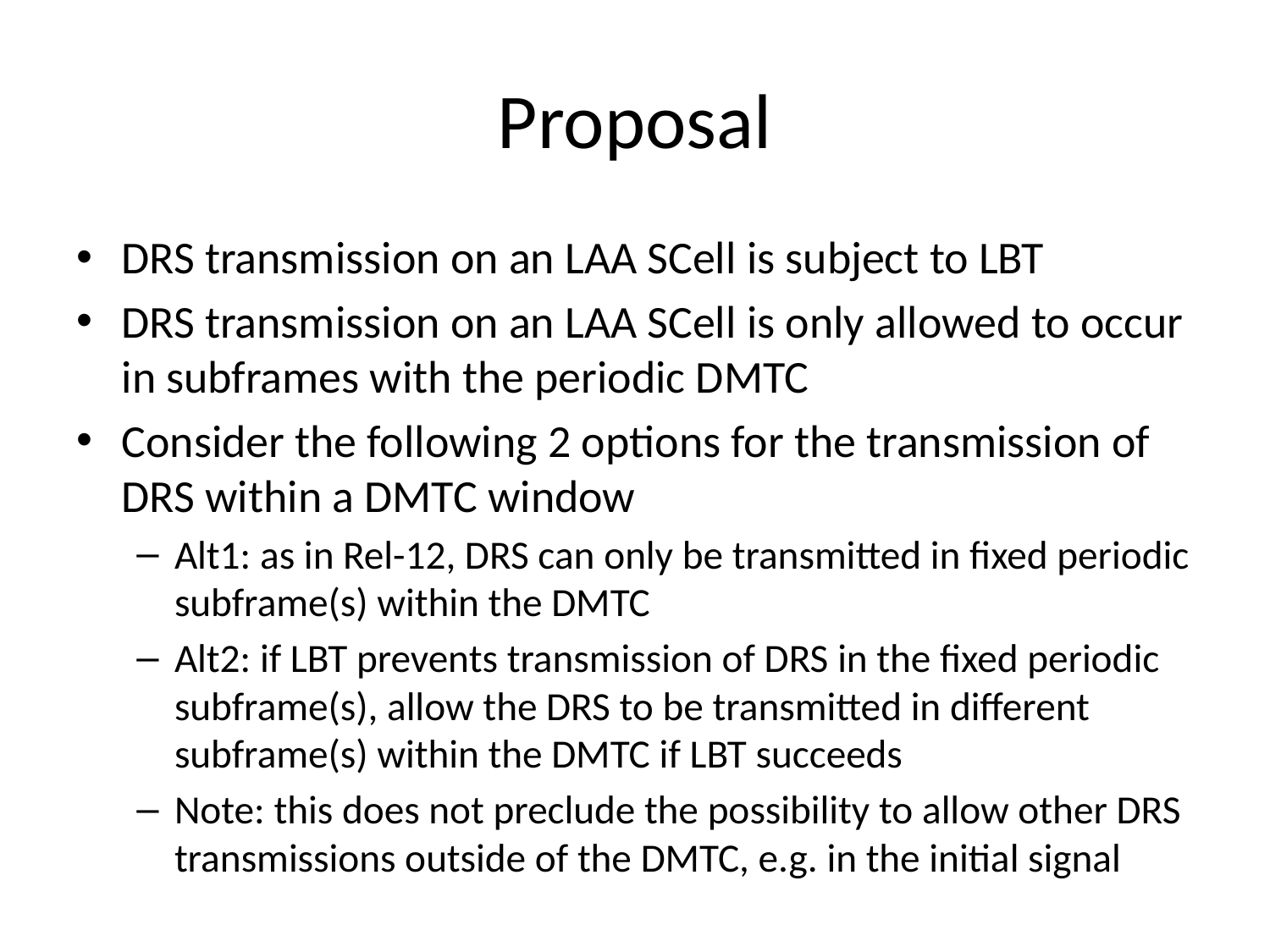

# Proposal
DRS transmission on an LAA SCell is subject to LBT
DRS transmission on an LAA SCell is only allowed to occur in subframes with the periodic DMTC
Consider the following 2 options for the transmission of DRS within a DMTC window
Alt1: as in Rel-12, DRS can only be transmitted in fixed periodic subframe(s) within the DMTC
Alt2: if LBT prevents transmission of DRS in the fixed periodic subframe(s), allow the DRS to be transmitted in different subframe(s) within the DMTC if LBT succeeds
Note: this does not preclude the possibility to allow other DRS transmissions outside of the DMTC, e.g. in the initial signal